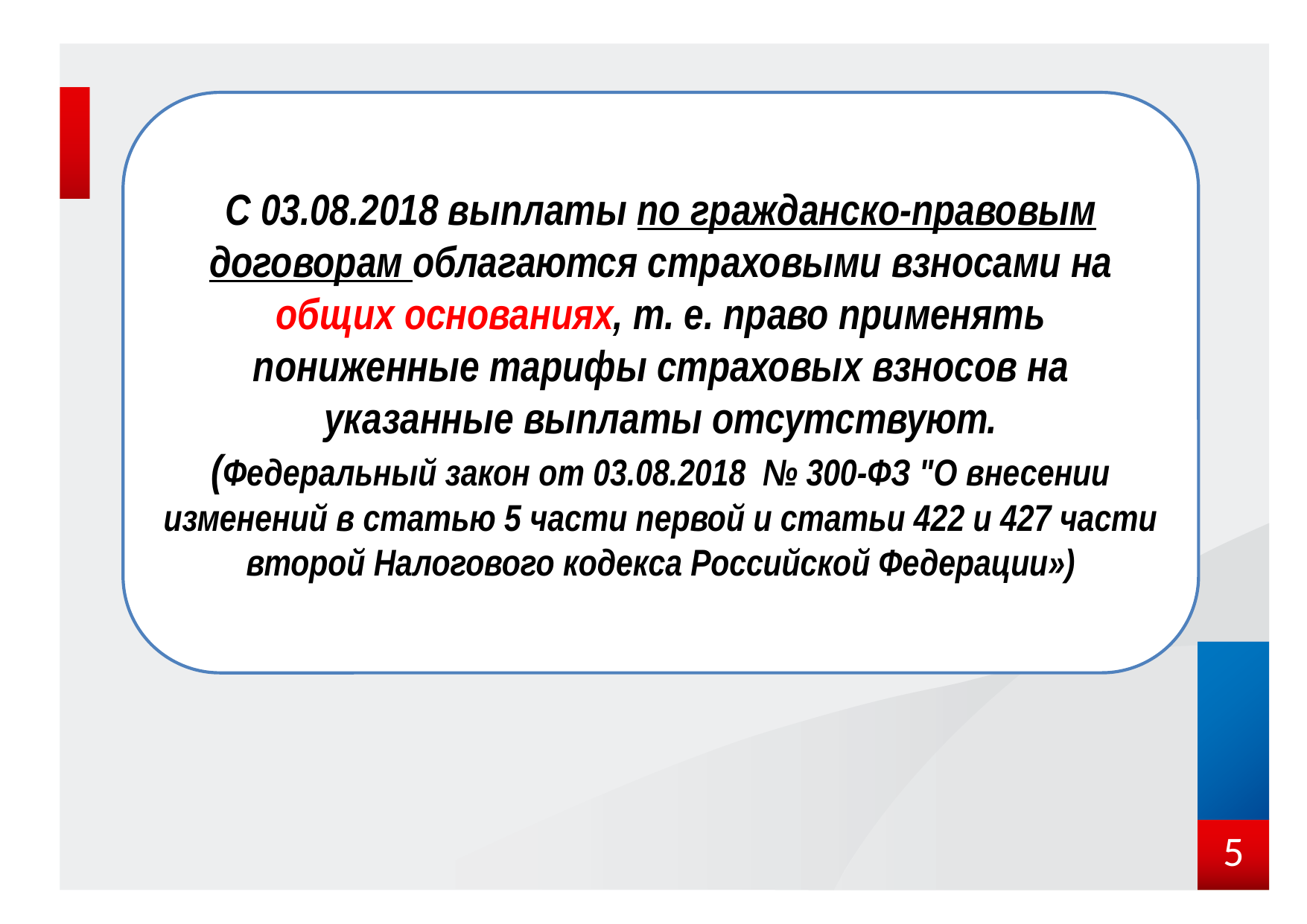

С 03.08.2018 выплаты по гражданско-правовым договорам облагаются страховыми взносами на общих основаниях, т. е. право применять пониженные тарифы страховых взносов на указанные выплаты отсутствуют.
(Федеральный закон от 03.08.2018  № 300-ФЗ "О внесении изменений в статью 5 части первой и статьи 422 и 427 части второй Налогового кодекса Российской Федерации»)
5